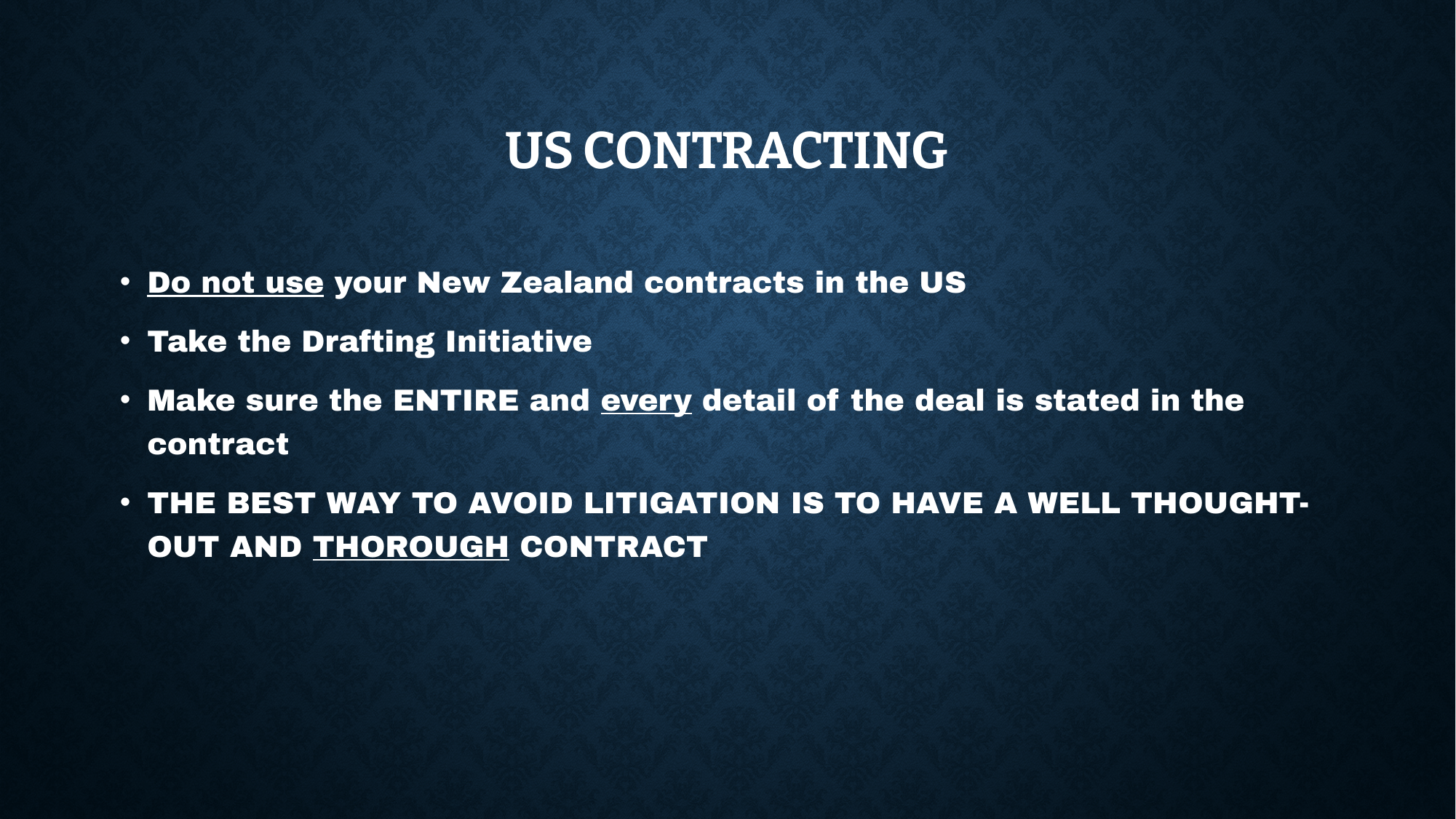

# US CONTRACTING
Do not use your New Zealand contracts in the US
Take the Drafting Initiative
Make sure the ENTIRE and every detail of the deal is stated in the contract
THE BEST WAY TO AVOID LITIGATION IS TO HAVE A WELL THOUGHT-OUT AND THOROUGH CONTRACT